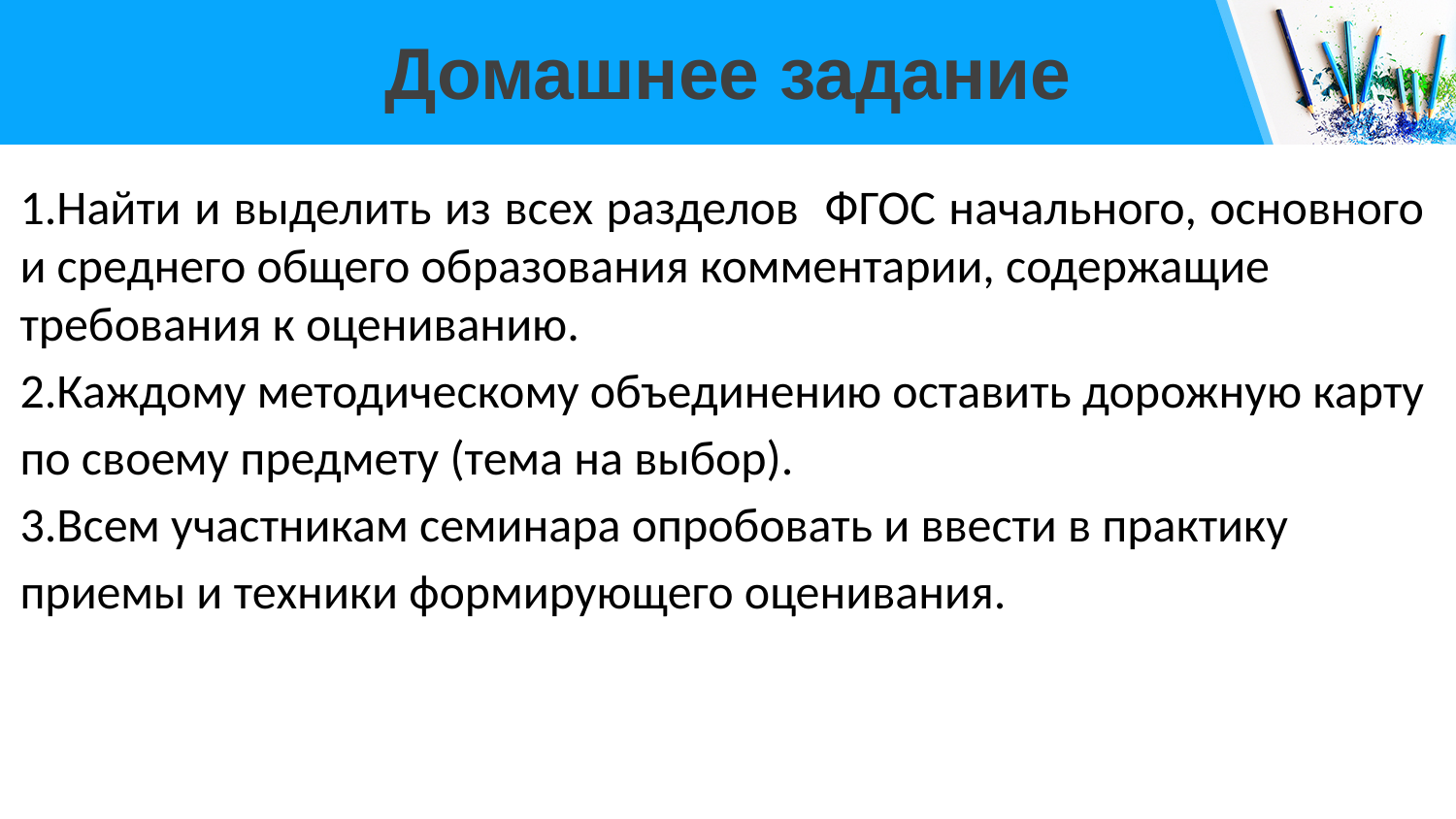

# Домашнее задание
1.Найти и выделить из всех разделов  ФГОС начального, основного и среднего общего образования комментарии, содержащие
требования к оцениванию.
2.Каждому методическому объединению оставить дорожную карту по своему предмету (тема на выбор).
3.Всем участникам семинара опробовать и ввести в практику
приемы и техники формирующего оценивания.